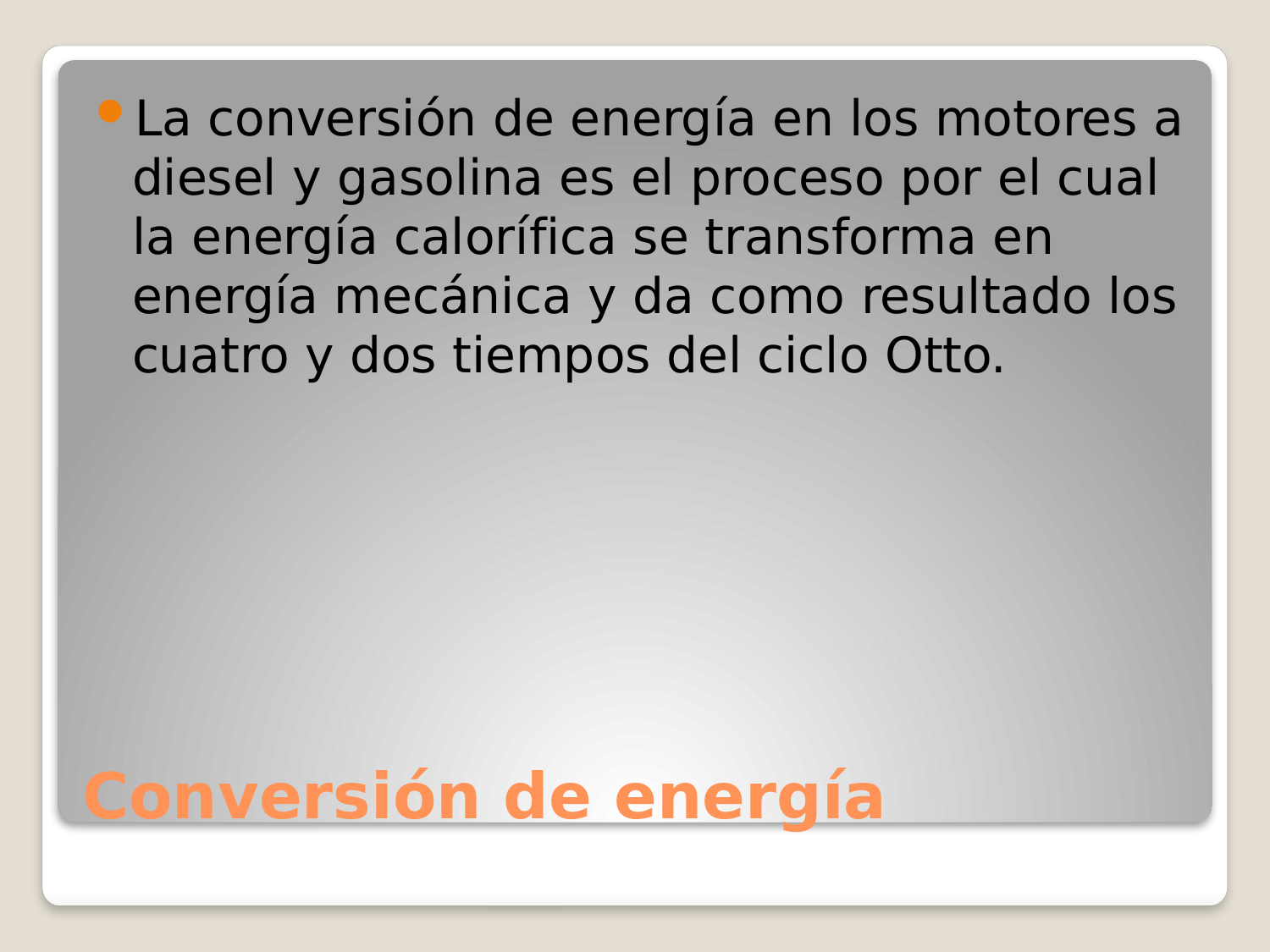

La conversión de energía en los motores a diesel y gasolina es el proceso por el cual la energía calorífica se transforma en energía mecánica y da como resultado los cuatro y dos tiempos del ciclo Otto.
# Conversión de energía